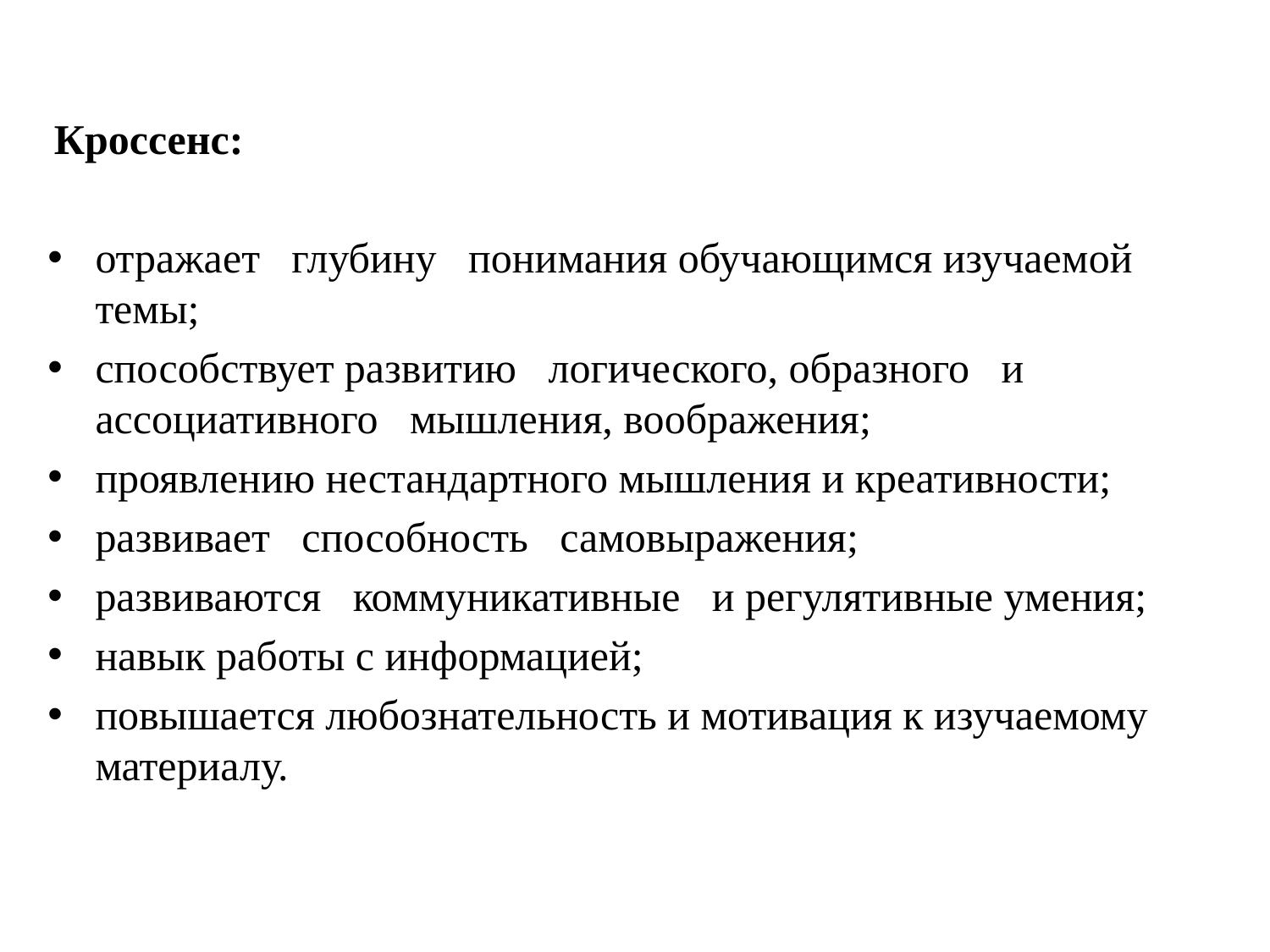

Кроссенс:

отражает   глубину   понимания обучающимся изучаемой темы;
способствует развитию   логического, образного   и   ассоциативного   мышления, воображения;
проявлению нестандартного мышления и креативности;
развивает   способность   самовыражения;
развиваются   коммуникативные   и регулятивные умения;
навык работы с информацией;
повышается любознательность и мотивация к изучаемому материалу.